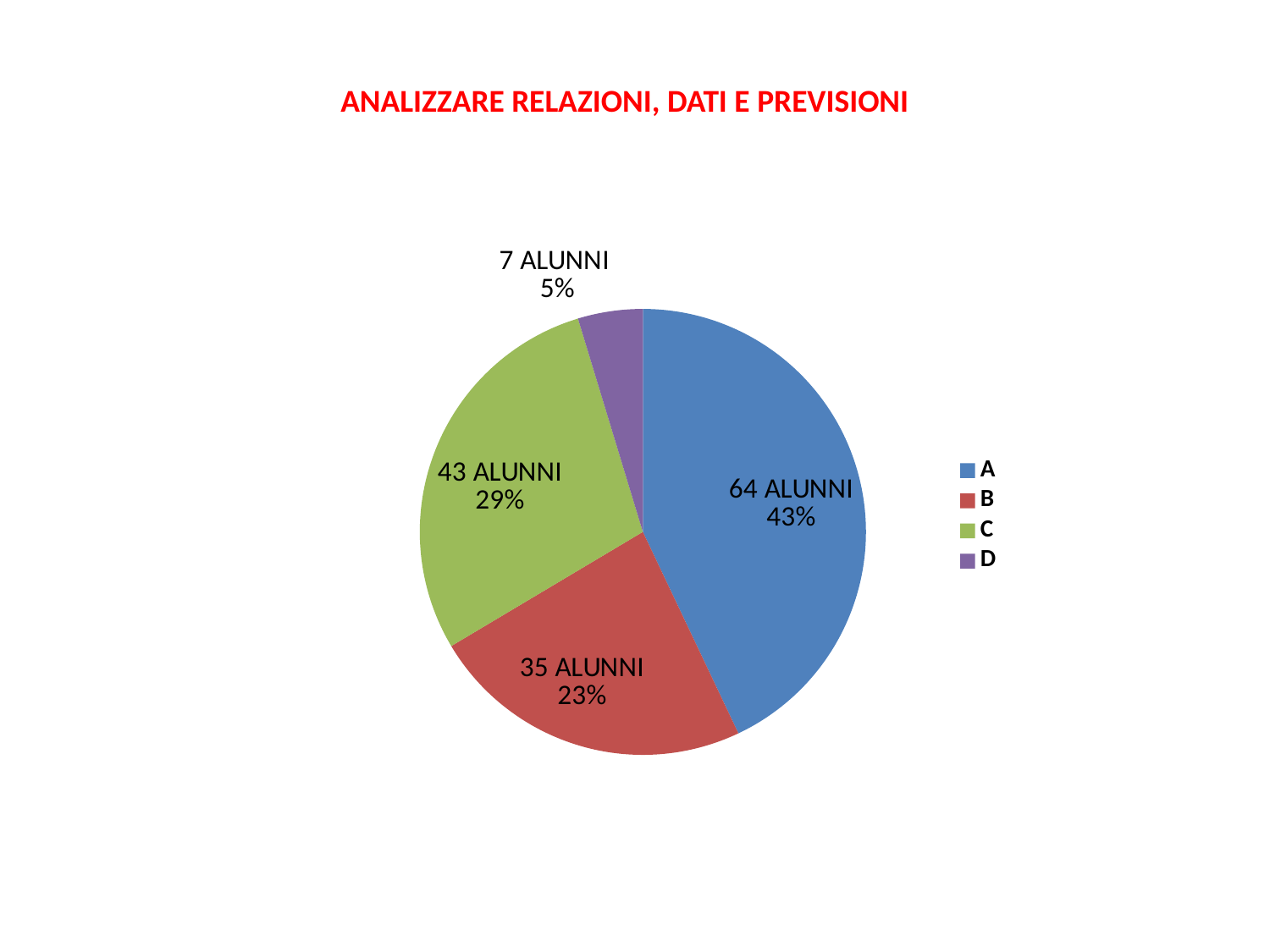

ANALIZZARE RELAZIONI, DATI E PREVISIONI

### Chart

| Category |  |
|---|---|
| A | 64.0 |
| B | 35.0 |
| C | 43.0 |
| D | 7.0 |